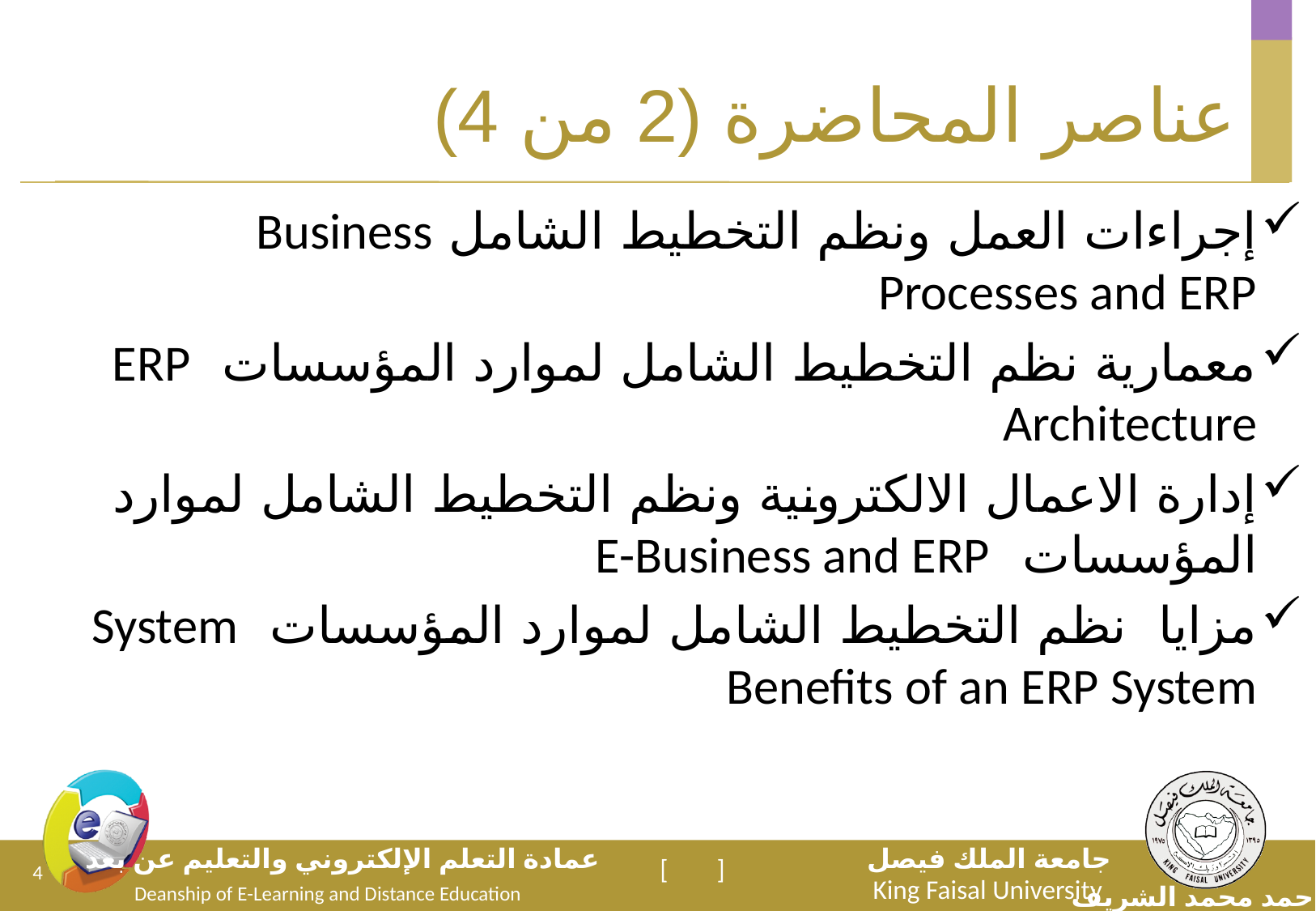

# عناصر المحاضرة (2 من 4)
إجراءات العمل ونظم التخطيط الشامل Business Processes and ERP
معمارية نظم التخطيط الشامل لموارد المؤسسات  ERP Architecture
إدارة الاعمال الالكترونية ونظم التخطيط الشامل لموارد المؤسسات  E-Business and ERP
مزايا  نظم التخطيط الشامل لموارد المؤسسات  System Benefits of an ERP System

4